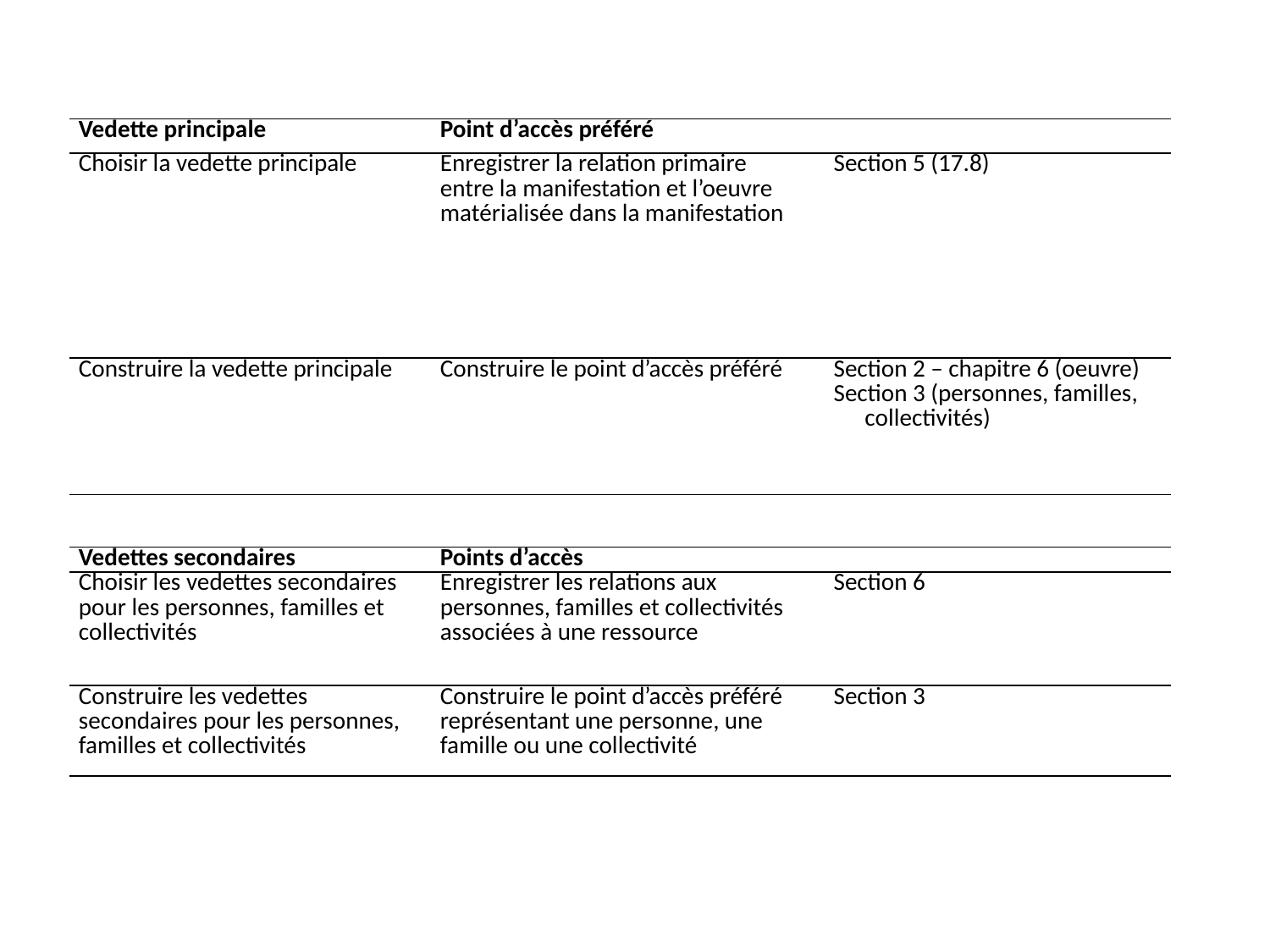

| Vedette principale | Point d’accès préféré |  |
| --- | --- | --- |
| Choisir la vedette principale | Enregistrer la relation primaire entre la manifestation et l’oeuvre matérialisée dans la manifestation | Section 5 (17.8) |
| Construire la vedette principale | Construire le point d’accès préféré | Section 2 – chapitre 6 (oeuvre) Section 3 (personnes, familles, collectivités) |
|  |  |  |
| Vedettes secondaires | Points d’accès |  |
| --- | --- | --- |
| Choisir les vedettes secondaires pour les personnes, familles et collectivités | Enregistrer les relations aux personnes, familles et collectivités associées à une ressource | Section 6 |
| Construire les vedettes secondaires pour les personnes, familles et collectivités | Construire le point d’accès préféré représentant une personne, une famille ou une collectivité | Section 3 |